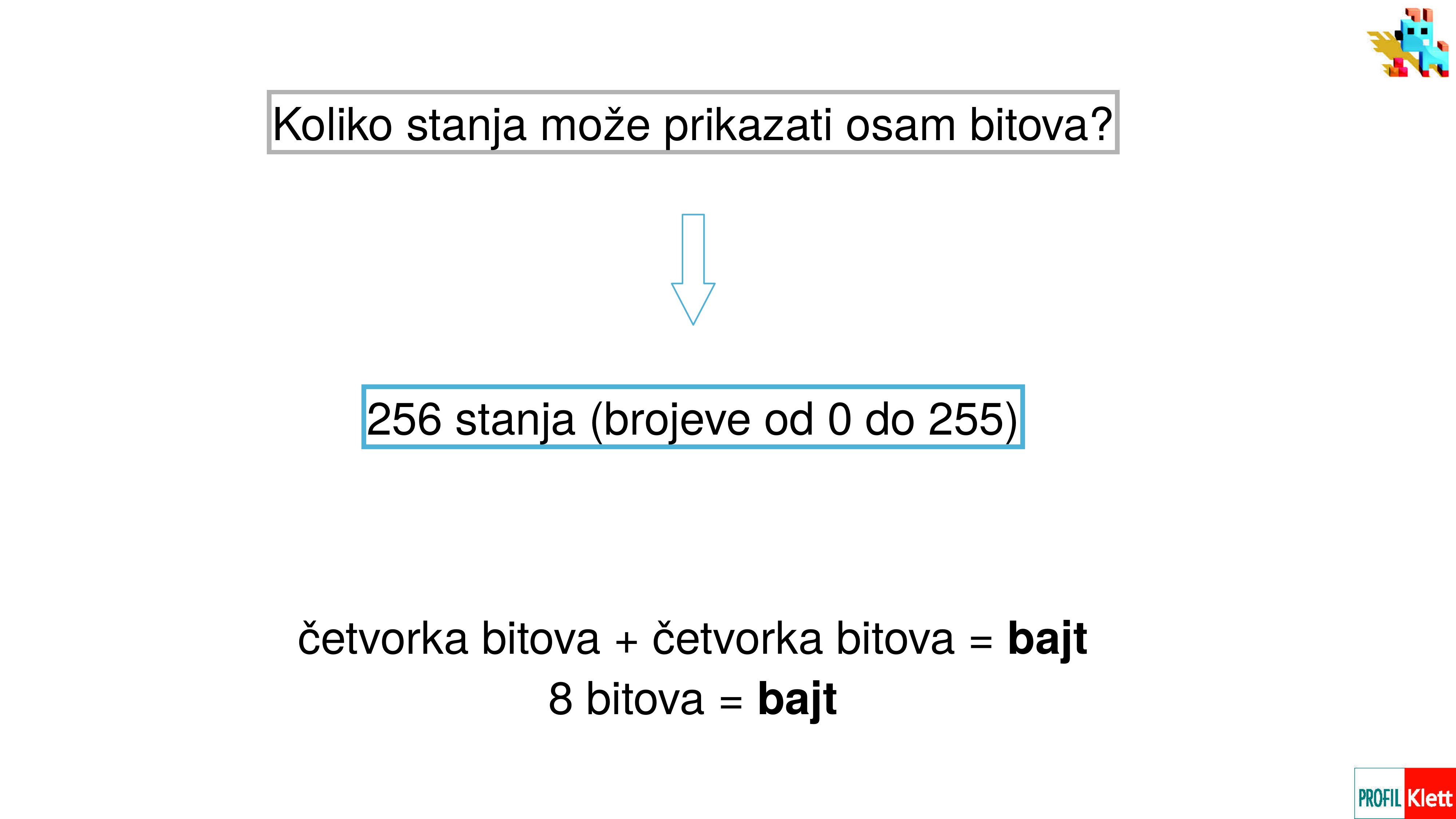

Koliko stanja može prikazati osam bitova?

256 stanja (brojeve od 0 do 255)
četvorka bitova + četvorka bitova = bajt
8 bitova = bajt